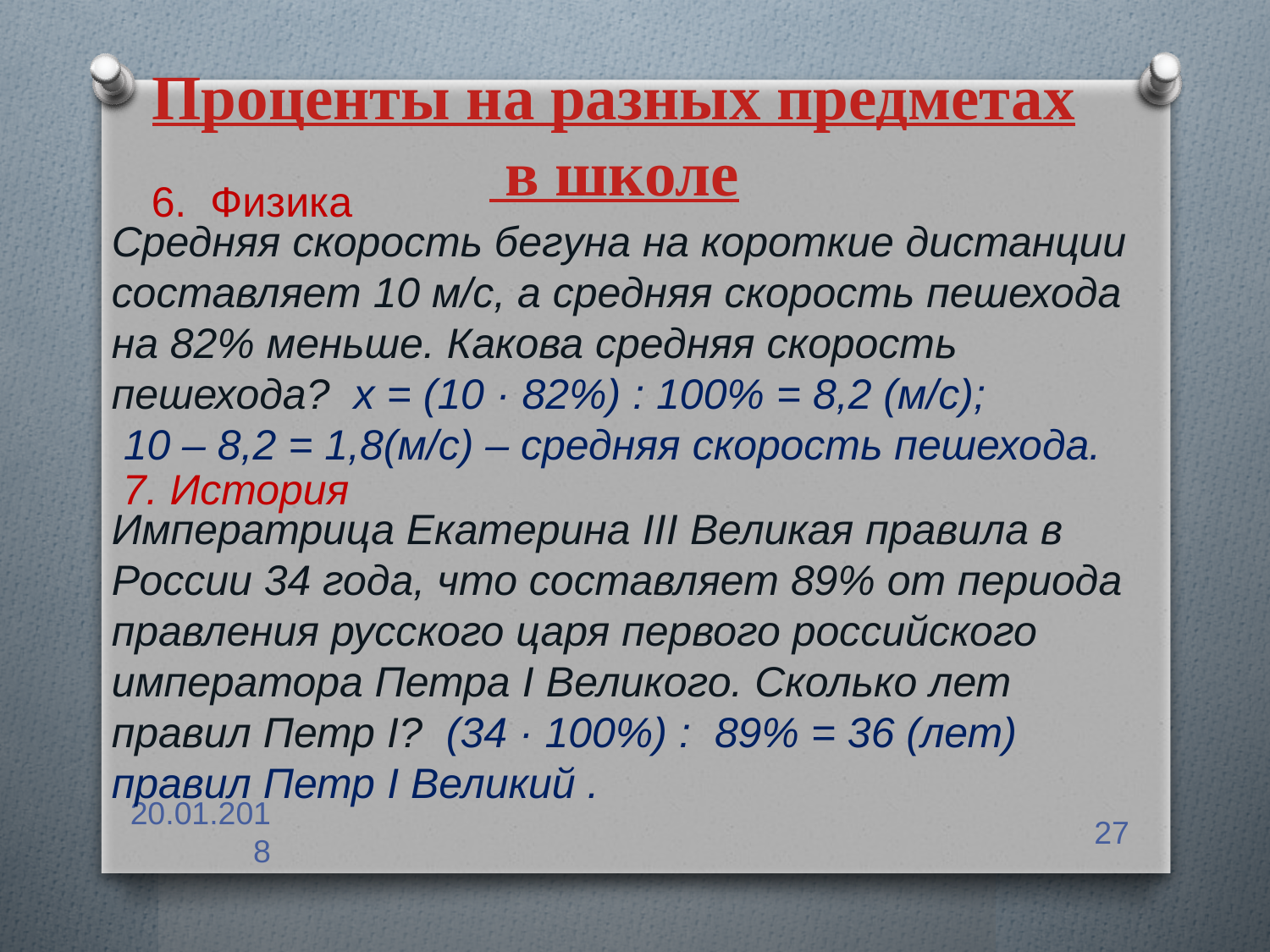

Проценты на разных предметах  в школе
6.  Физика
Средняя скорость бегуна на короткие дистанции составляет 10 м/с, а средняя скорость пешехода на 82% меньше. Какова средняя скорость пешехода?  х = (10 · 82%) : 100% = 8,2 (м/с);
 10 – 8,2 = 1,8(м/с) – средняя скорость пешехода.

7. История
Императрица Екатерина III Великая правила в России 34 года, что составляет 89% от периода правления русского царя первого российского императора Петра I Великого. Сколько лет правил Петр I?  (34 · 100%) :  89% = 36 (лет) правил Петр I Великий .
20.01.2018
27